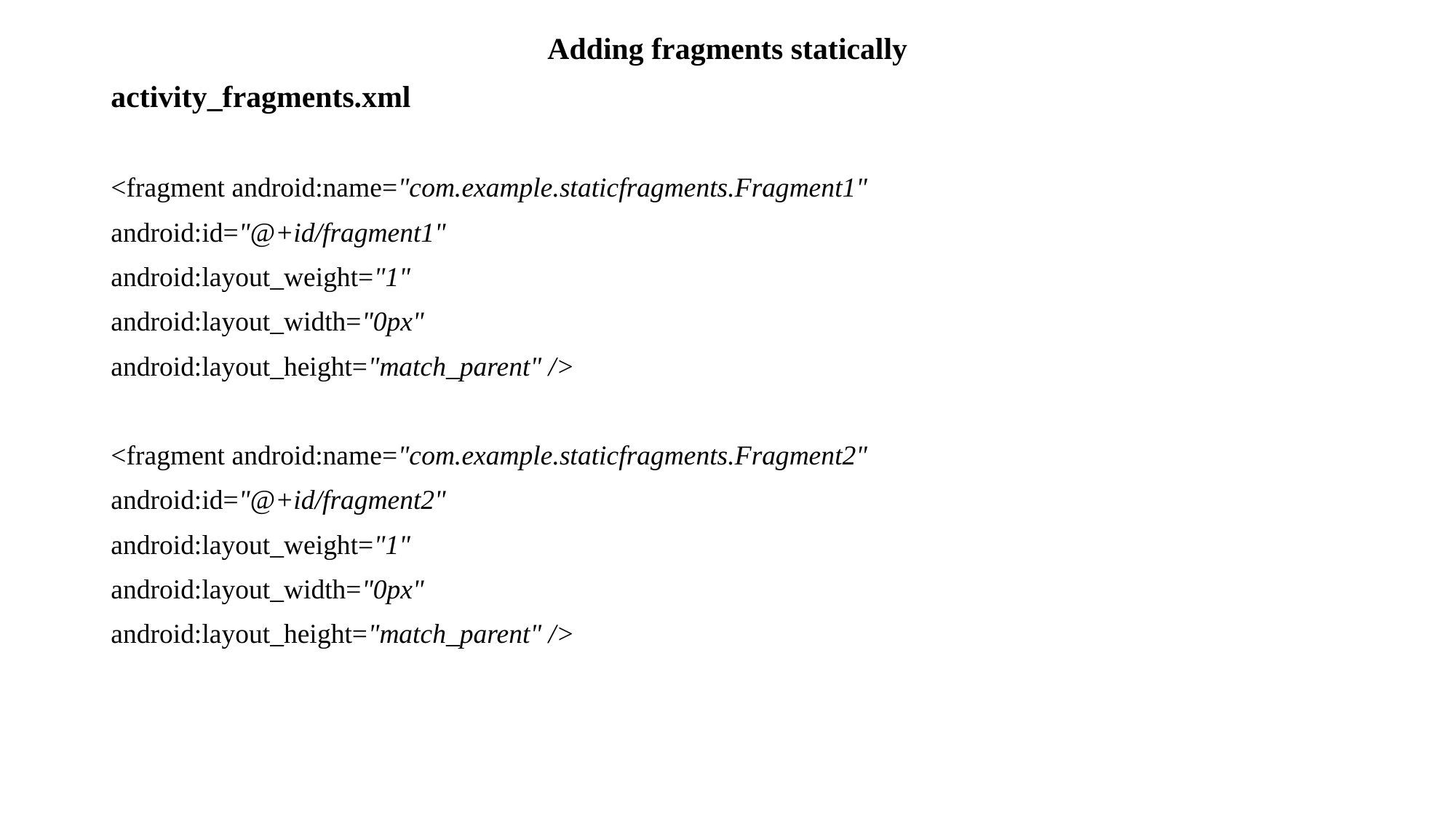

Adding fragments statically
activity_fragments.xml

<fragment android:name="com.example.staticfragments.Fragment1"
android:id="@+id/fragment1"
android:layout_weight="1"
android:layout_width="0px"
android:layout_height="match_parent" />

<fragment android:name="com.example.staticfragments.Fragment2"
android:id="@+id/fragment2"
android:layout_weight="1"
android:layout_width="0px"
android:layout_height="match_parent" />